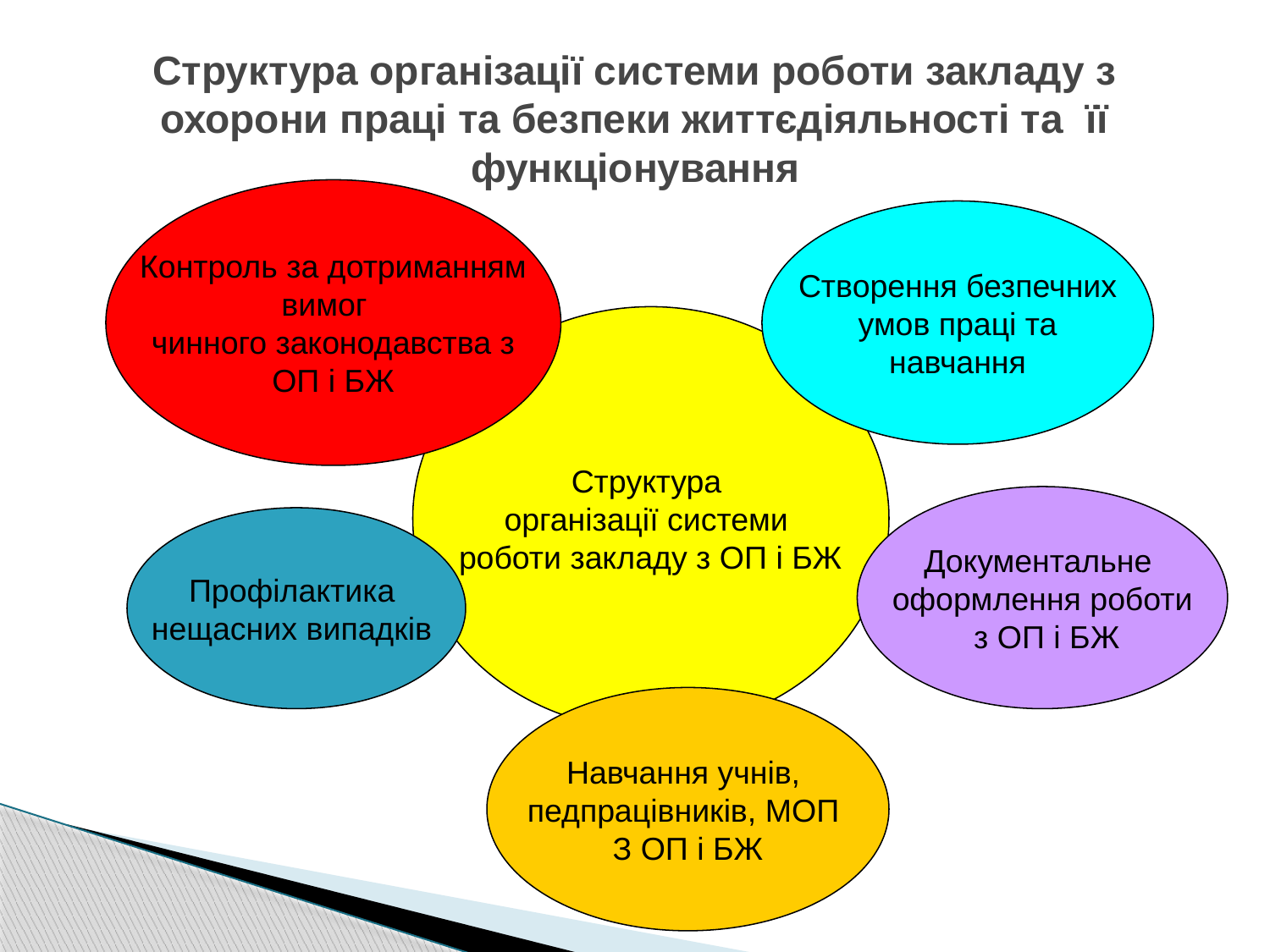

# Структура організації системи роботи закладу з охорони праці та безпеки життєдіяльності та  її функціонування
Контроль за дотриманням
вимог
чинного законодавства з
ОП і БЖ
Створення безпечних
умов праці та
навчання

Структура
організації системи
роботи закладу з ОП і БЖ
Документальне
оформлення роботи
 з ОП і БЖ
Профілактика
нещасних випадків
Навчання учнів,
педпрацівників, МОП
З ОП і БЖ